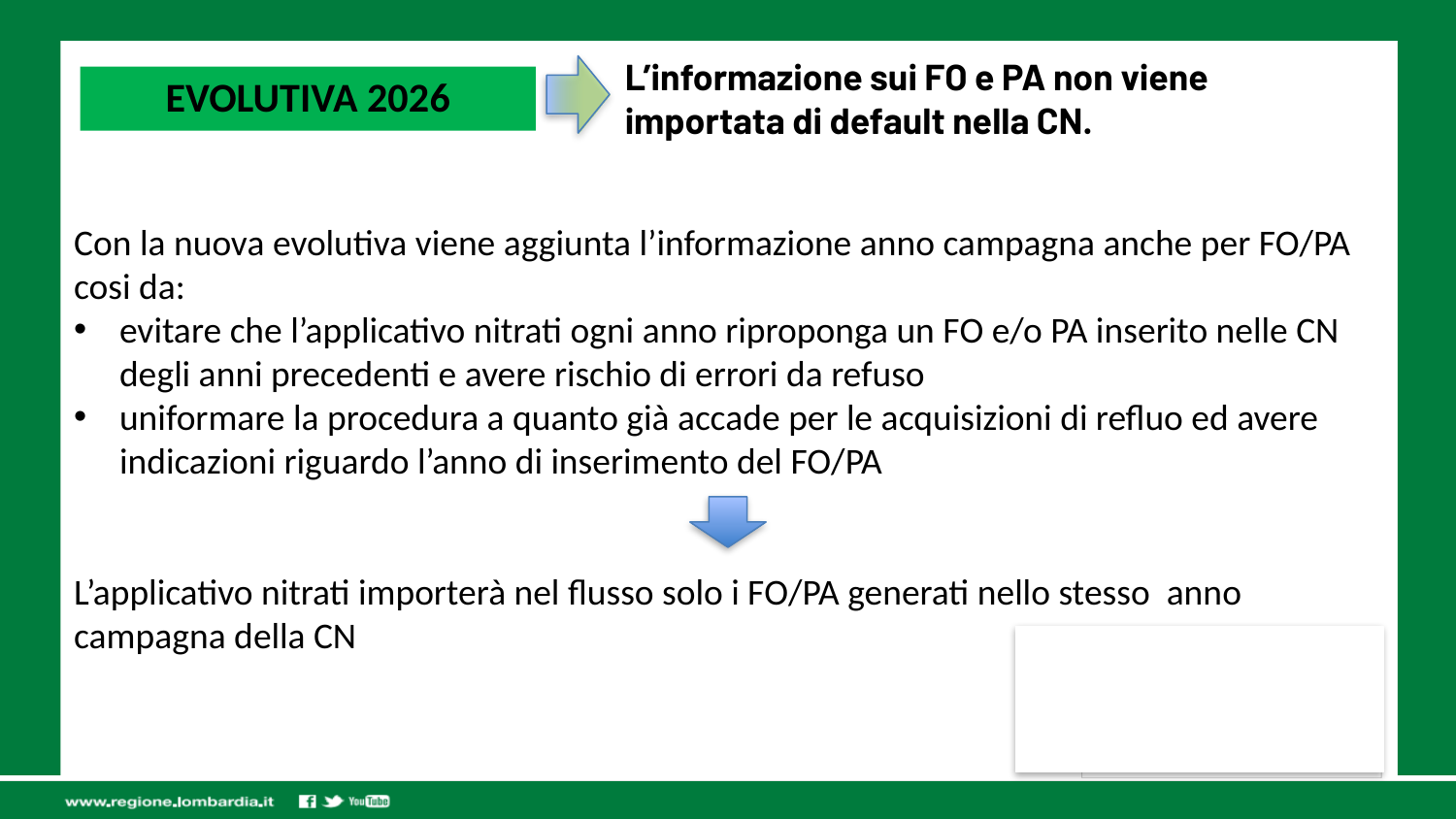

L’informazione sui FO e PA non viene importata di default nella CN.

EVOLUTIVA 2026

Con la nuova evolutiva viene aggiunta l’informazione anno campagna anche per FO/PA cosi da:
evitare che l’applicativo nitrati ogni anno riproponga un FO e/o PA inserito nelle CN degli anni precedenti e avere rischio di errori da refuso
uniformare la procedura a quanto già accade per le acquisizioni di refluo ed avere indicazioni riguardo l’anno di inserimento del FO/PA

L’applicativo nitrati importerà nel flusso solo i FO/PA generati nello stesso  anno campagna della CN